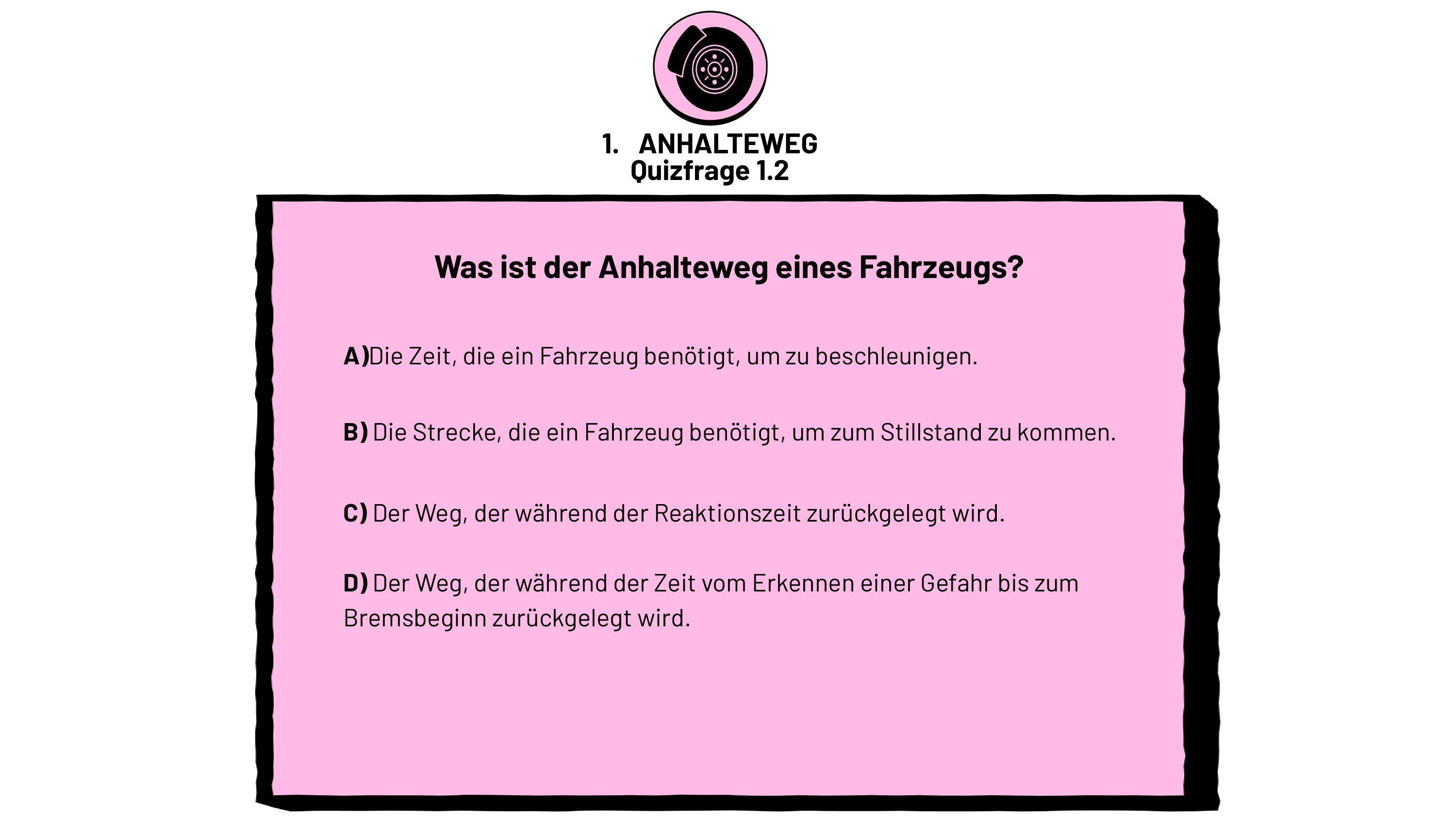

ANHALTEWEG
Quizfrage 1.2
Was ist der Anhalteweg eines Fahrzeugs?

	A)Die Zeit, die ein Fahrzeug benötigt, um zu beschleunigen.

	B) Die Strecke, die ein Fahrzeug benötigt, um zum Stillstand zu kommen.

C) Der Weg, der während der Reaktionszeit zurückgelegt wird.

D) Der Weg, der während der Zeit vom Erkennen einer Gefahr bis zum Bremsbeginn zurückgelegt wird.